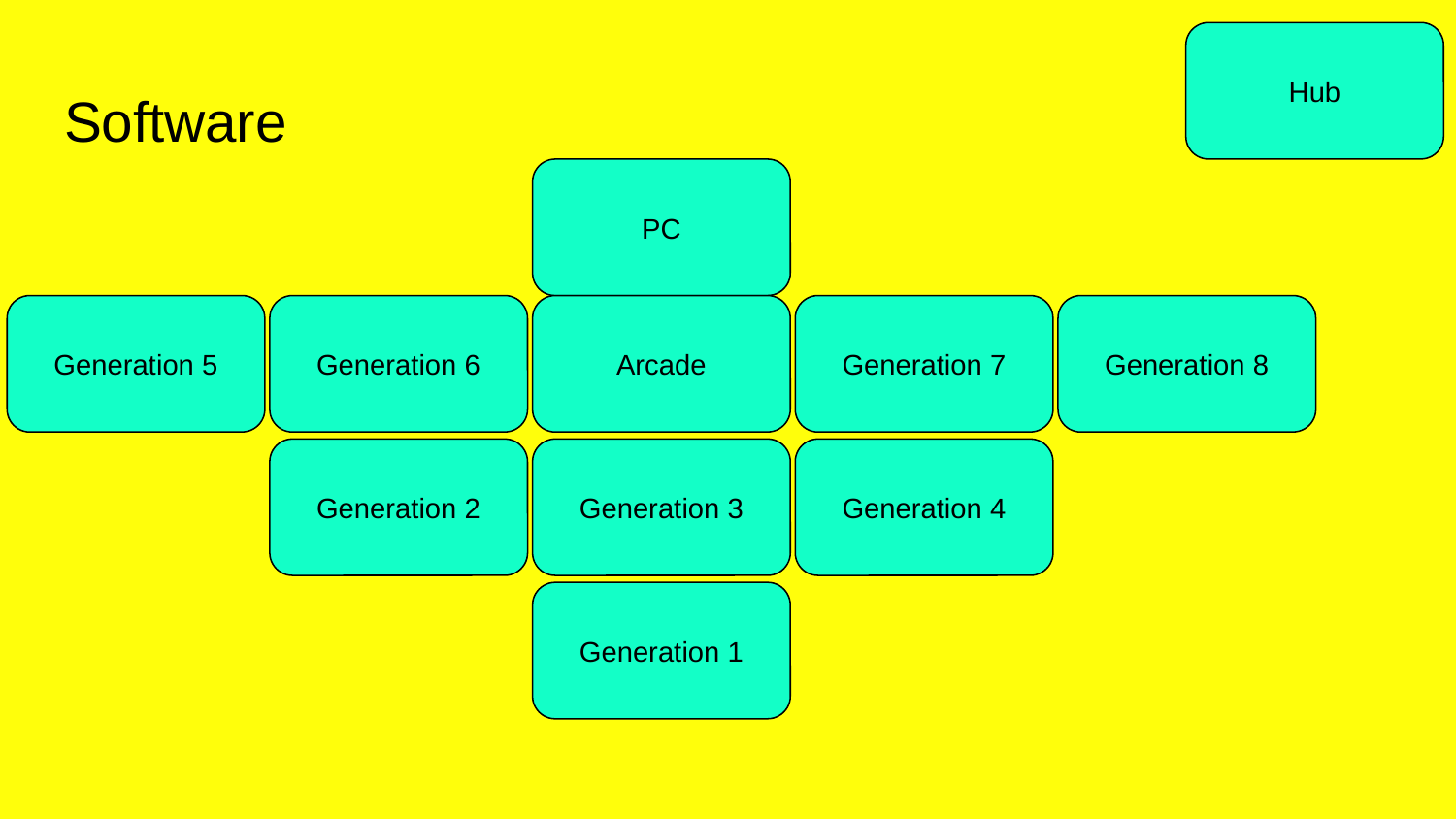

Hub
# Software
PC
Generation 7
Generation 5
Generation 6
Arcade
Generation 8
Generation 2
Generation 3
Generation 4
Generation 1